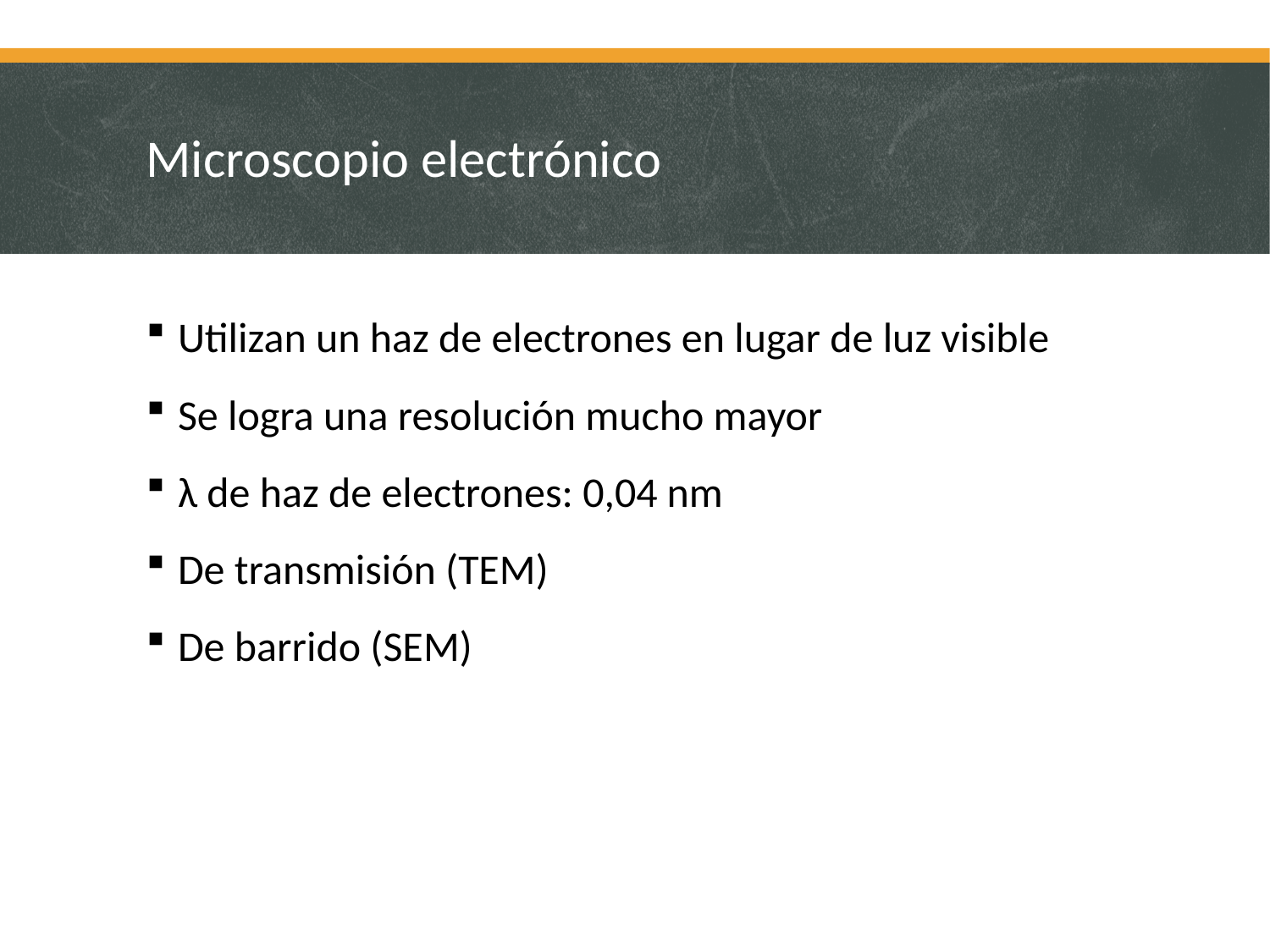

# Microscopio electrónico
Utilizan un haz de electrones en lugar de luz visible
Se logra una resolución mucho mayor
λ de haz de electrones: 0,04 nm
De transmisión (TEM)
De barrido (SEM)